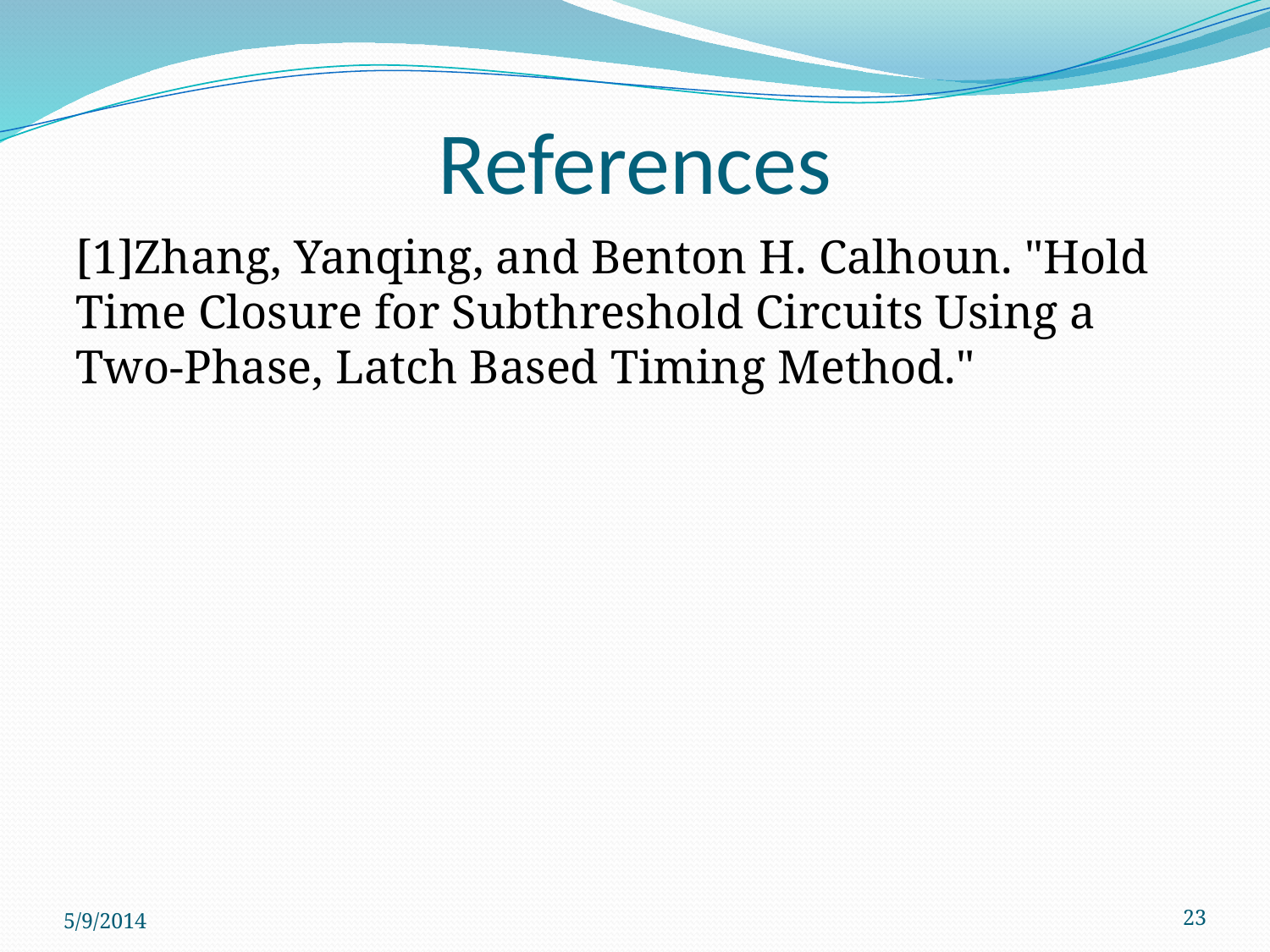

# References
[1]Zhang, Yanqing, and Benton H. Calhoun. "Hold Time Closure for Subthreshold Circuits Using a Two-Phase, Latch Based Timing Method."
5/9/2014
23